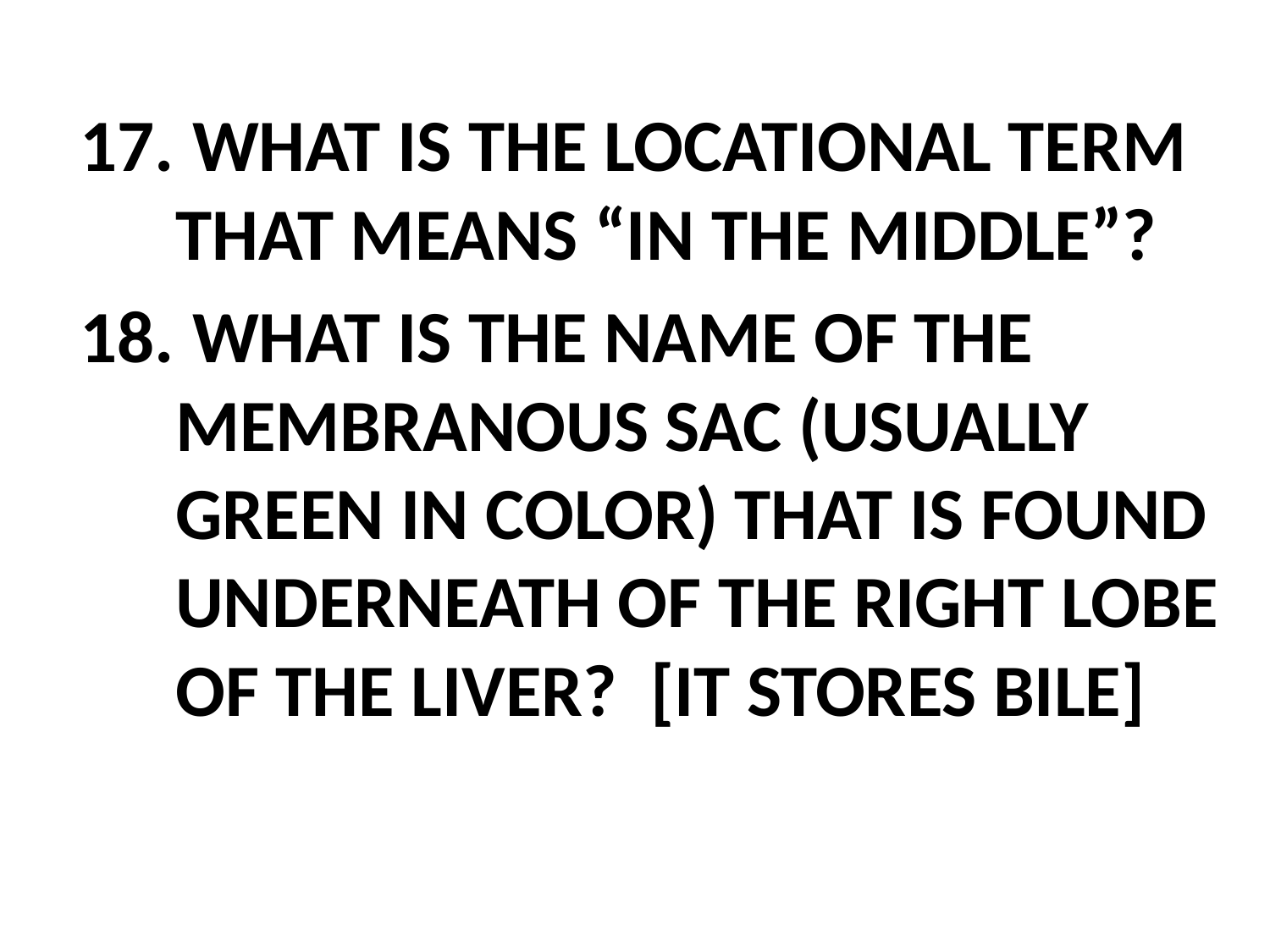

WHAT IS THE LOCATIONAL TERM THAT MEANS “IN THE MIDDLE”?
 WHAT IS THE NAME OF THE MEMBRANOUS SAC (USUALLY GREEN IN COLOR) THAT IS FOUND UNDERNEATH OF THE RIGHT LOBE OF THE LIVER?  [IT STORES BILE]